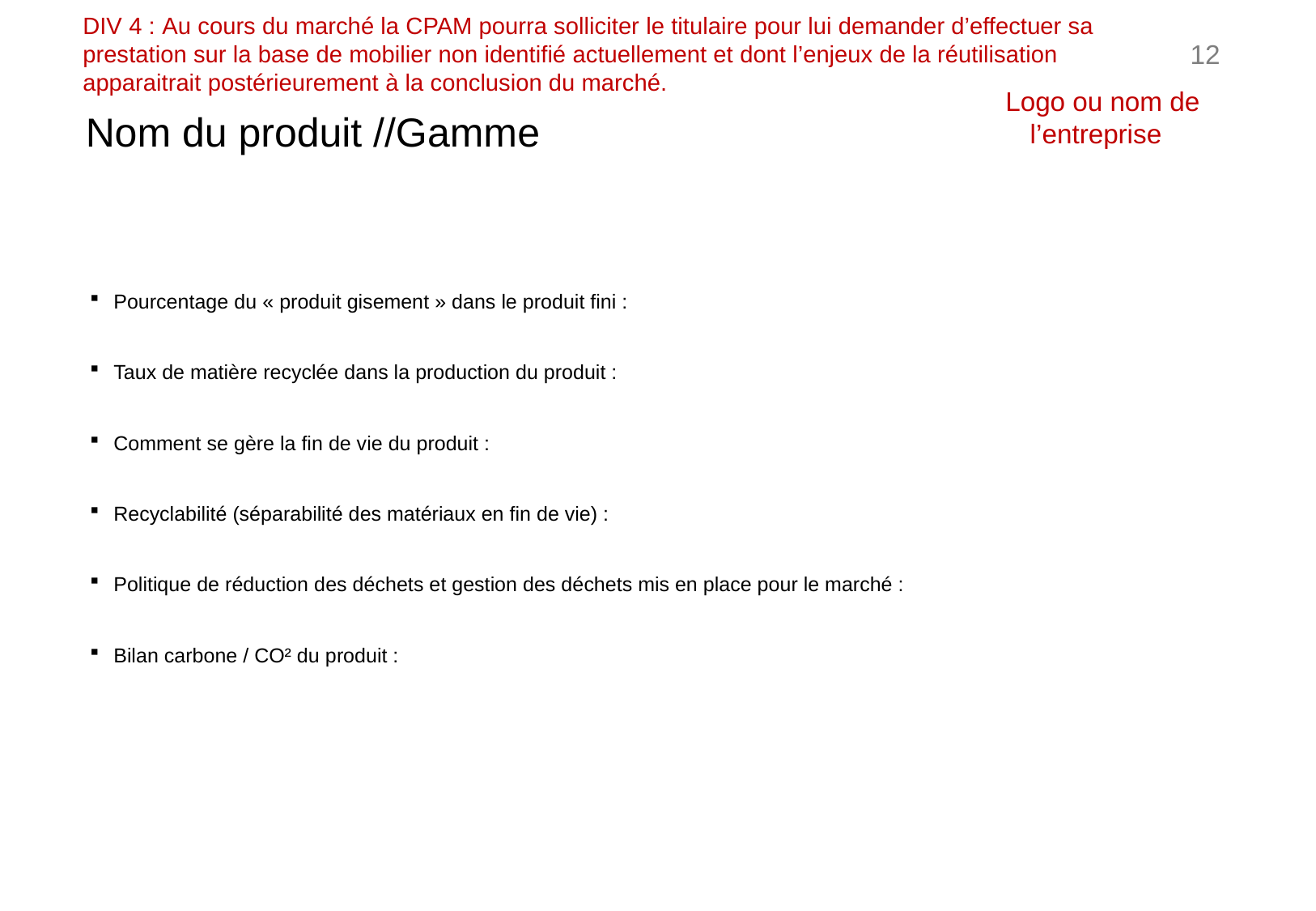

# DIV 4 : Au cours du marché la CPAM pourra solliciter le titulaire pour lui demander d’effectuer sa prestation sur la base de mobilier non identifié actuellement et dont l’enjeux de la réutilisation apparaitrait postérieurement à la conclusion du marché.
12
Logo ou nom de l’entreprise
Nom du produit //Gamme
Pourcentage du « produit gisement » dans le produit fini :
Taux de matière recyclée dans la production du produit :
Comment se gère la fin de vie du produit :
Recyclabilité (séparabilité des matériaux en fin de vie) :
Politique de réduction des déchets et gestion des déchets mis en place pour le marché :
Bilan carbone / CO² du produit :